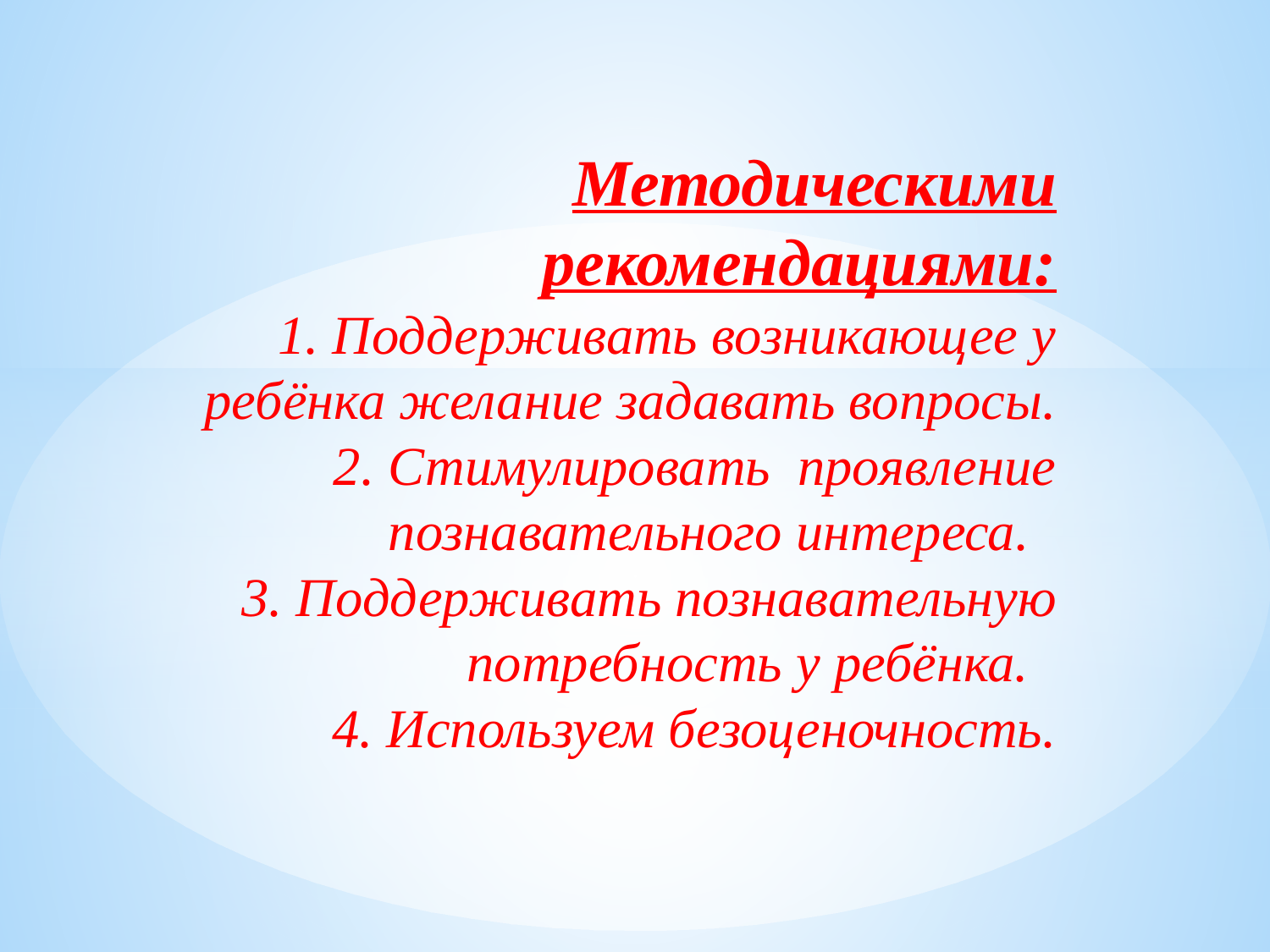

# Методическими рекомендациями: 1. Поддерживать возникающее у ребёнка желание задавать вопросы. 2. Стимулировать  проявление познавательного интереса. 3. Поддерживать познавательную потребность у ребёнка. 4. Используем безоценочность.